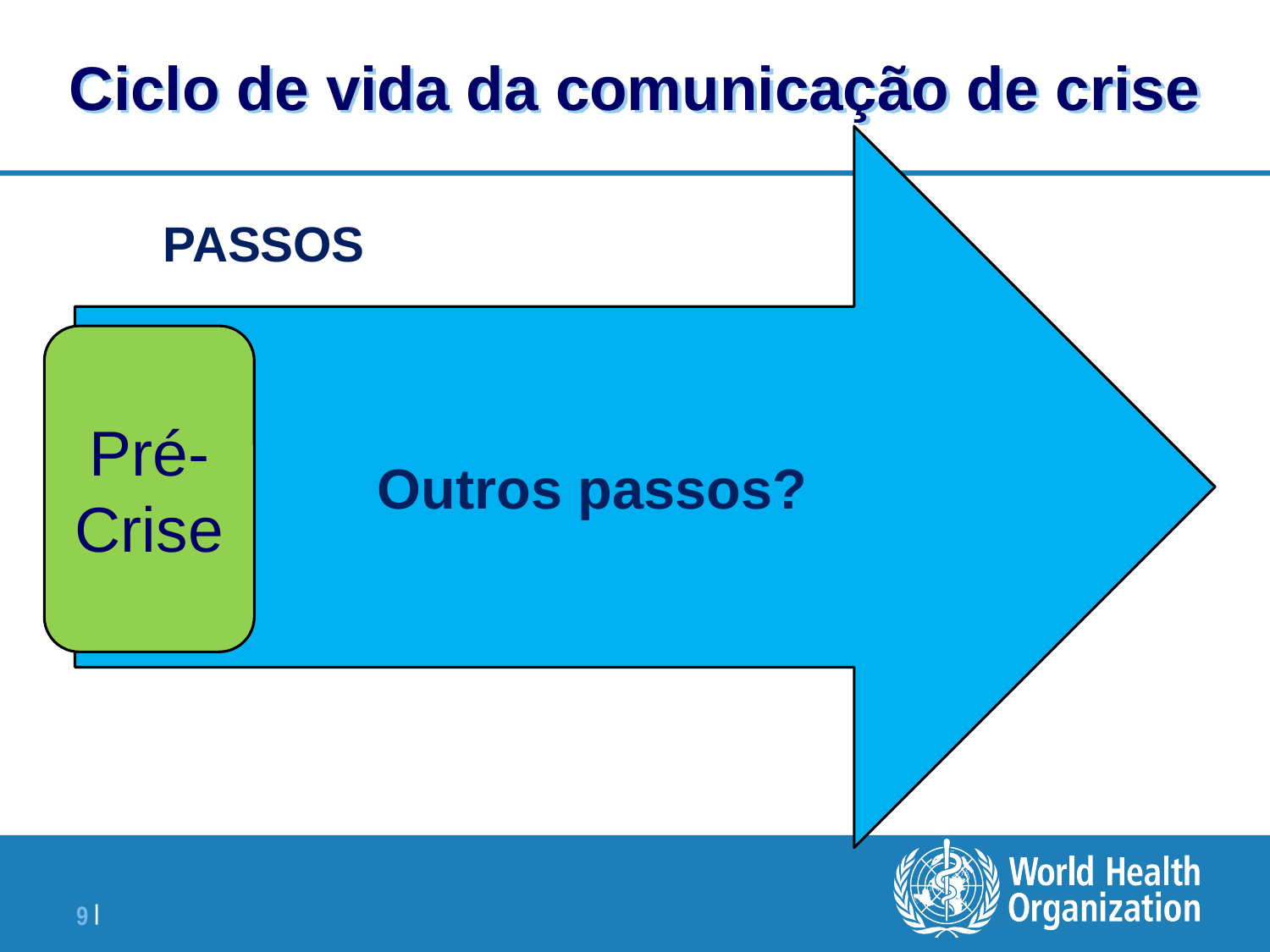

# Ciclo de vida da comunicação de crise

PASSOS
Pré-Crise
Outros passos?